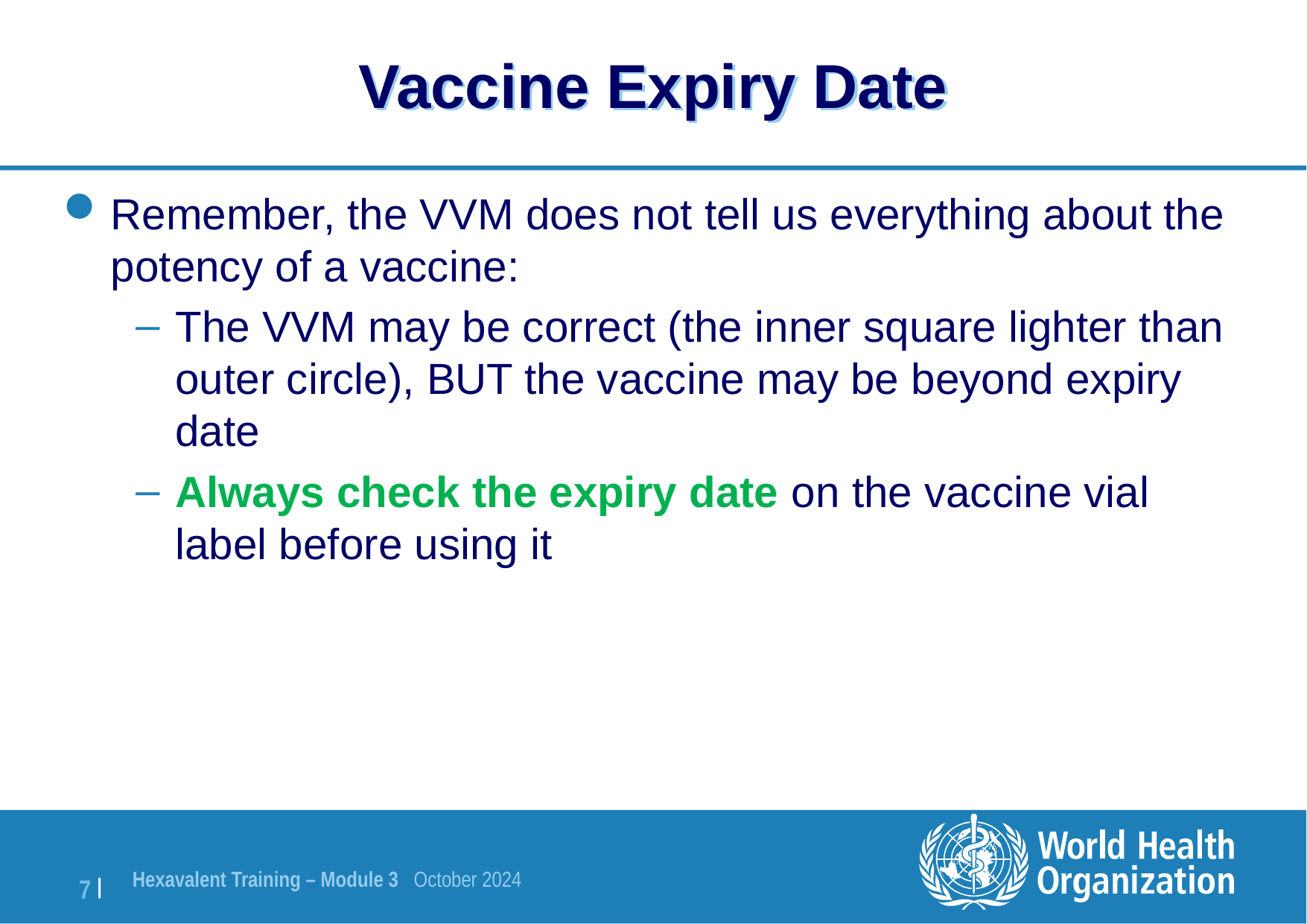

# Vaccine Expiry Date
Remember, the VVM does not tell us everything about the potency of a vaccine:
The VVM may be correct (the inner square lighter than outer circle), BUT the vaccine may be beyond expiry date
Always check the expiry date on the vaccine vial label before using it